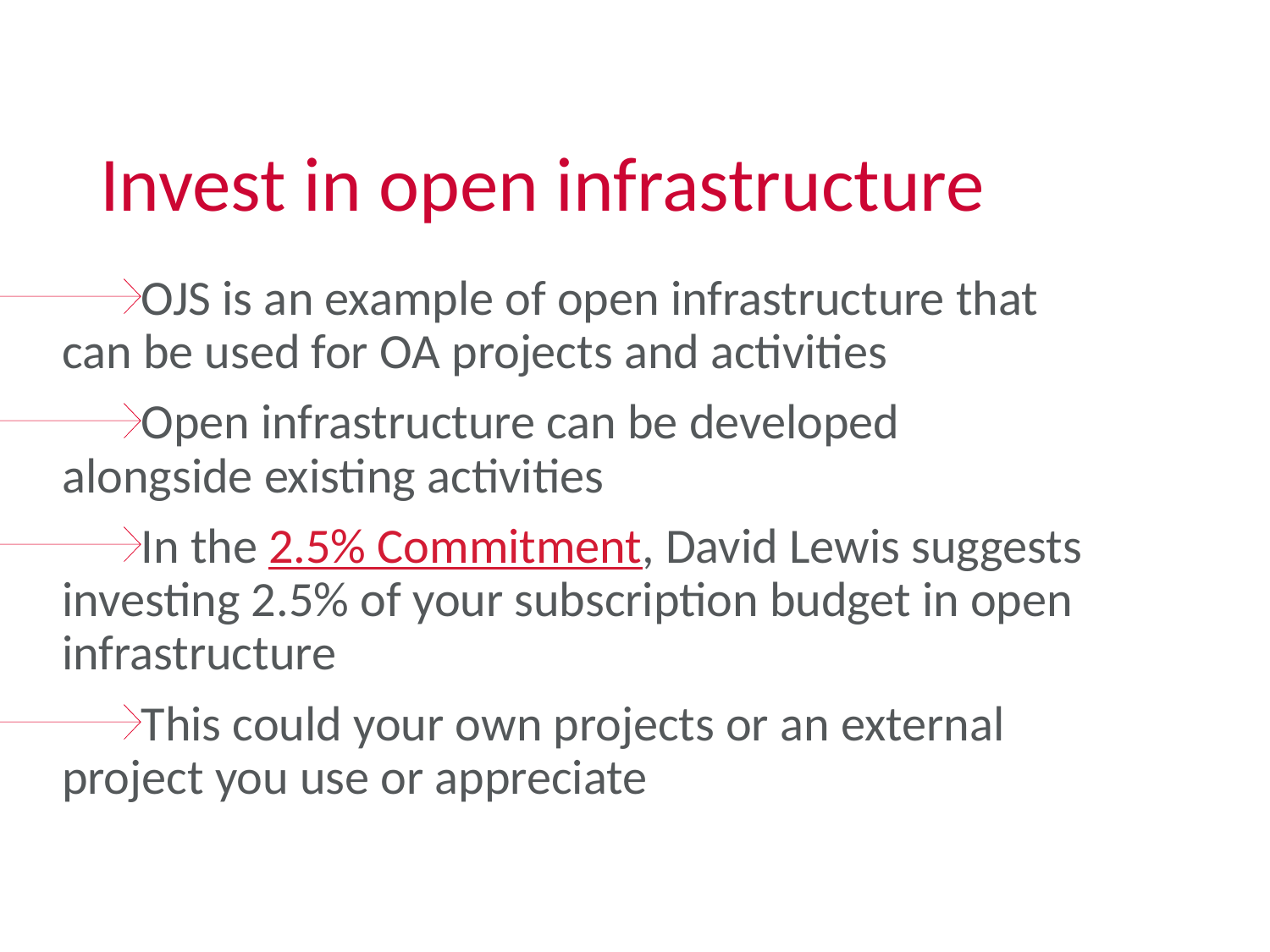

# Invest in open infrastructure
OJS is an example of open infrastructure that can be used for OA projects and activities
Open infrastructure can be developed alongside existing activities
In the 2.5% Commitment, David Lewis suggests investing 2.5% of your subscription budget in open infrastructure
This could your own projects or an external project you use or appreciate